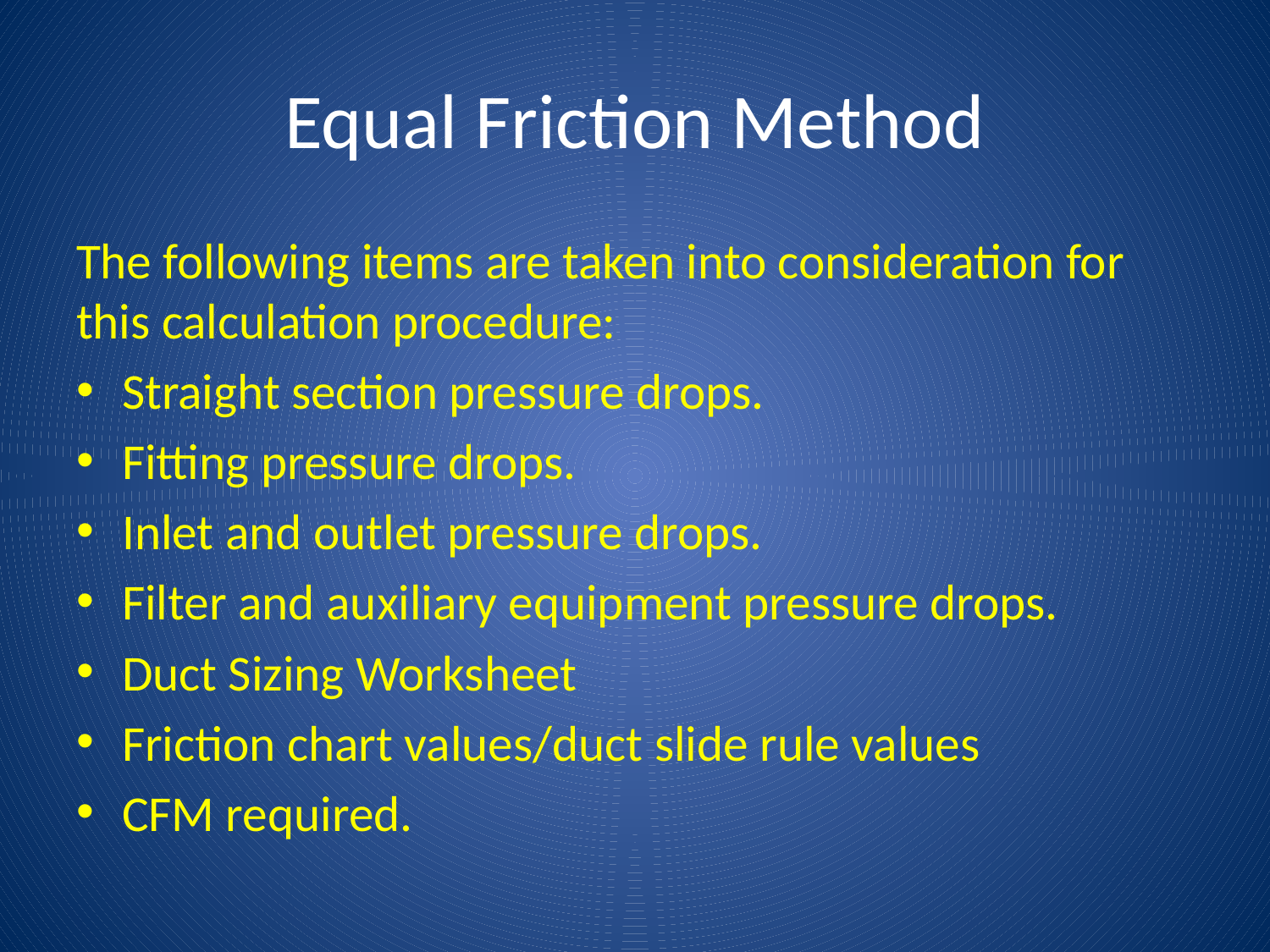

# Equal Friction Method
The following items are taken into consideration for this calculation procedure:
Straight section pressure drops.
Fitting pressure drops.
Inlet and outlet pressure drops.
Filter and auxiliary equipment pressure drops.
Duct Sizing Worksheet
Friction chart values/duct slide rule values
CFM required.